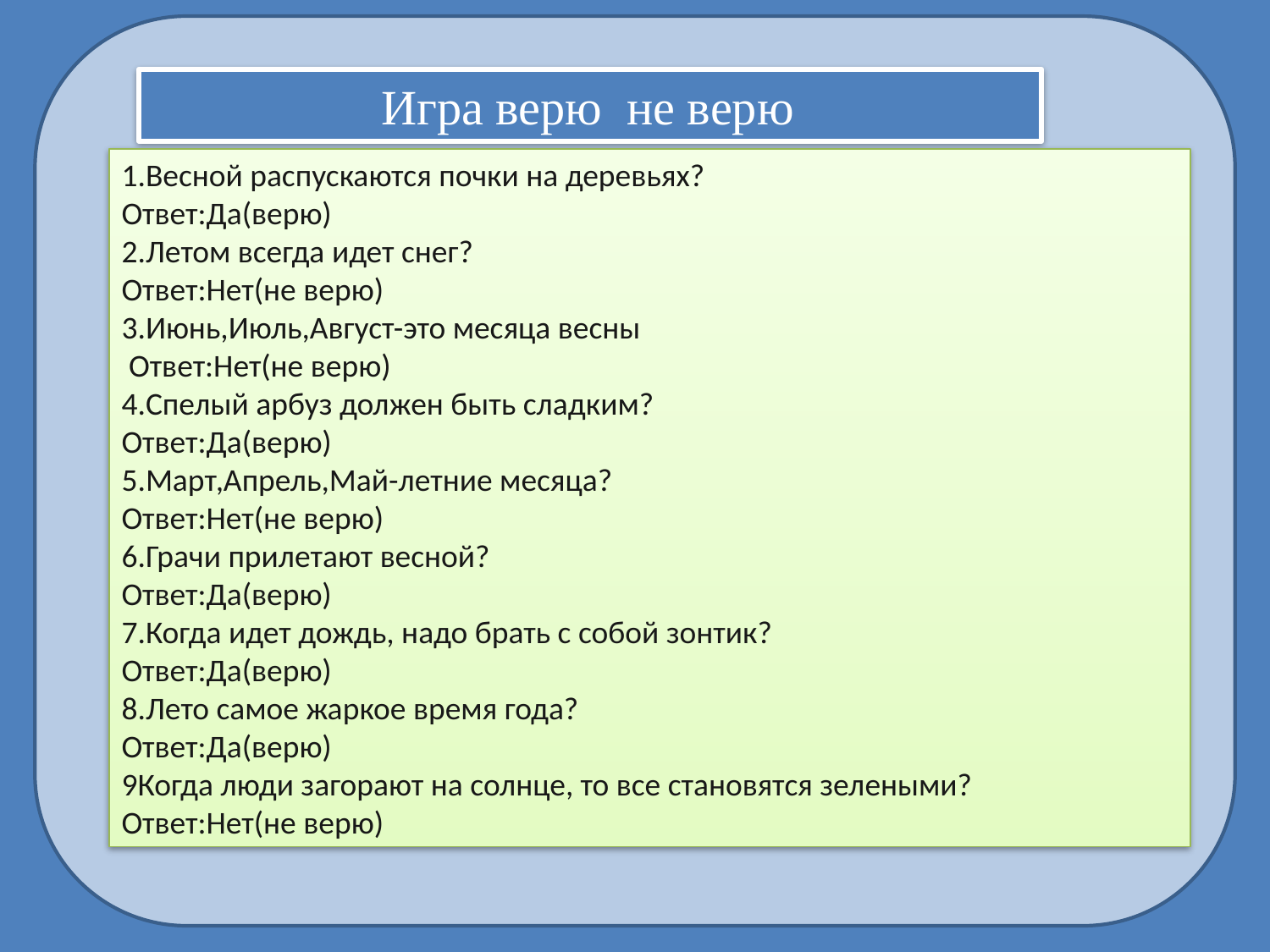

Игра верю  не верю
1.Весной распускаются почки на деревьях?
Ответ:Да(верю)
2.Летом всегда идет снег?
Ответ:Нет(не верю)
3.Июнь,Июль,Август-это месяца весны
 Ответ:Нет(не верю)
4.Спелый арбуз должен быть сладким?
Ответ:Да(верю)
5.Март,Апрель,Май-летние месяца?
Ответ:Нет(не верю)
6.Грачи прилетают весной?
Ответ:Да(верю)
7.Когда идет дождь, надо брать с собой зонтик?
Ответ:Да(верю)
8.Лето самое жаркое время года?
Ответ:Да(верю)
9Когда люди загорают на солнце, то все становятся зелеными?
Ответ:Нет(не верю)
.